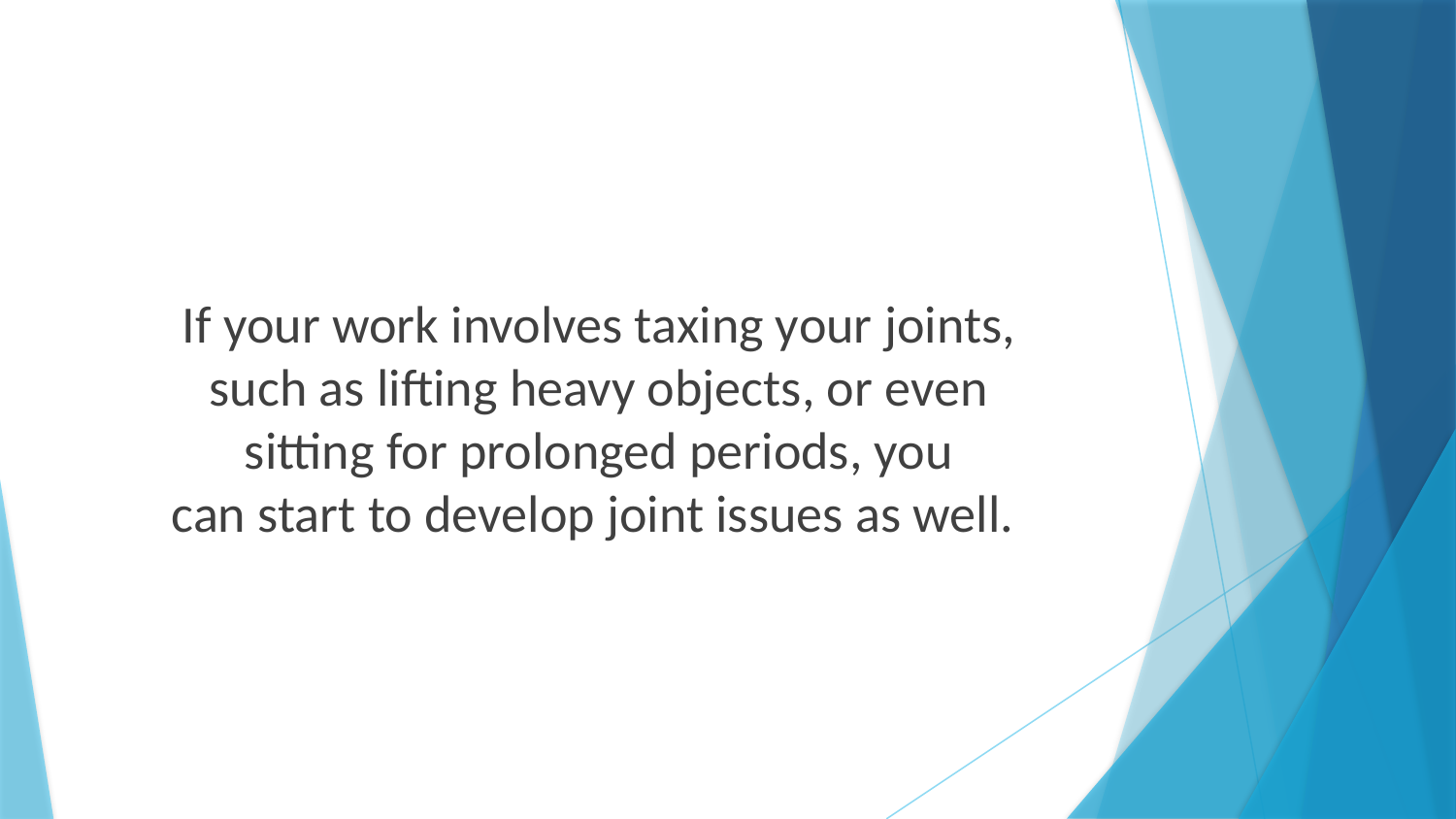

If your work involves taxing your joints,
such as lifting heavy objects, or even
sitting for prolonged periods, you
can start to develop joint issues as well.